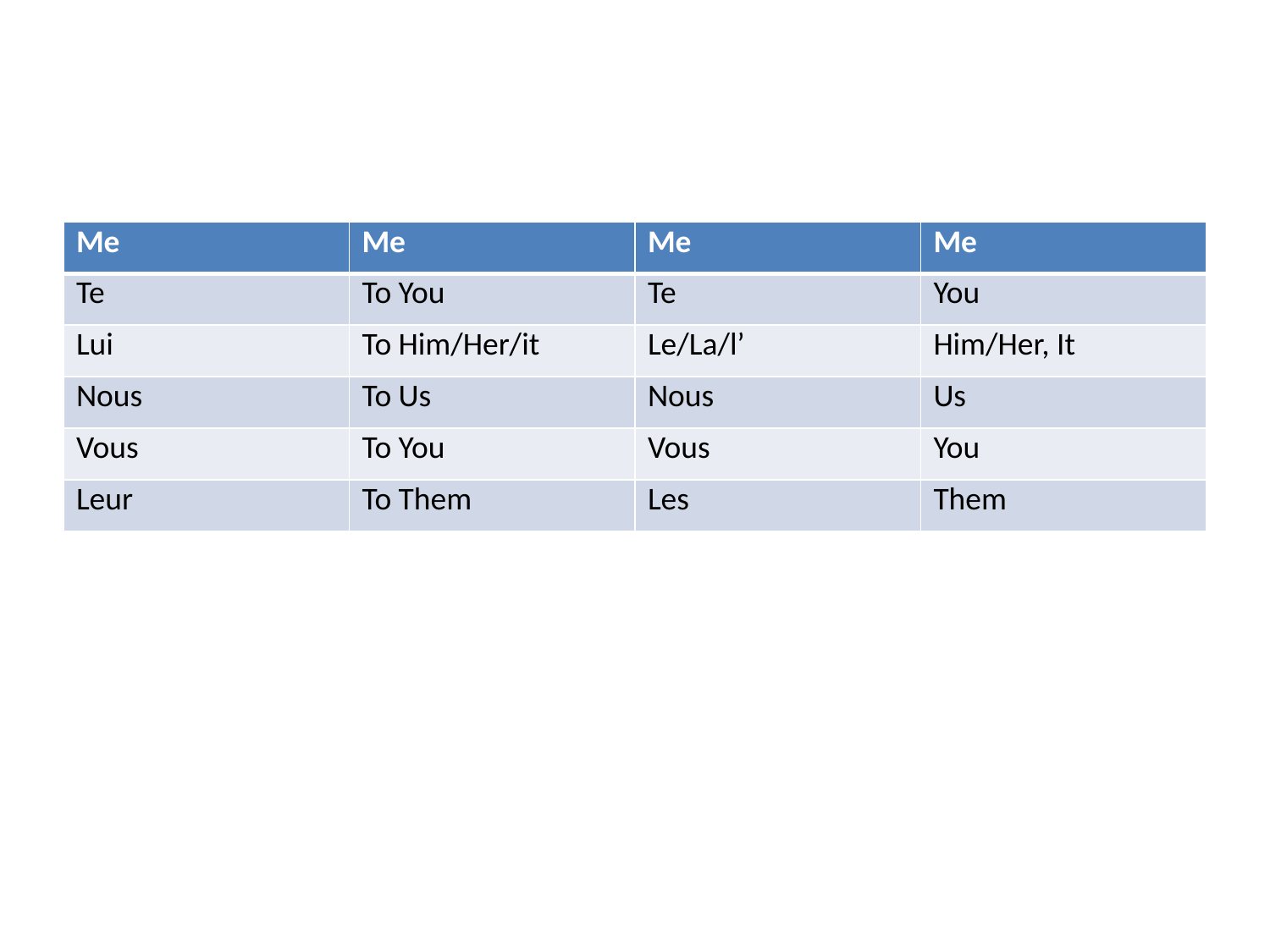

#
| Me | Me | Me | Me |
| --- | --- | --- | --- |
| Te | To You | Te | You |
| Lui | To Him/Her/it | Le/La/l’ | Him/Her, It |
| Nous | To Us | Nous | Us |
| Vous | To You | Vous | You |
| Leur | To Them | Les | Them |